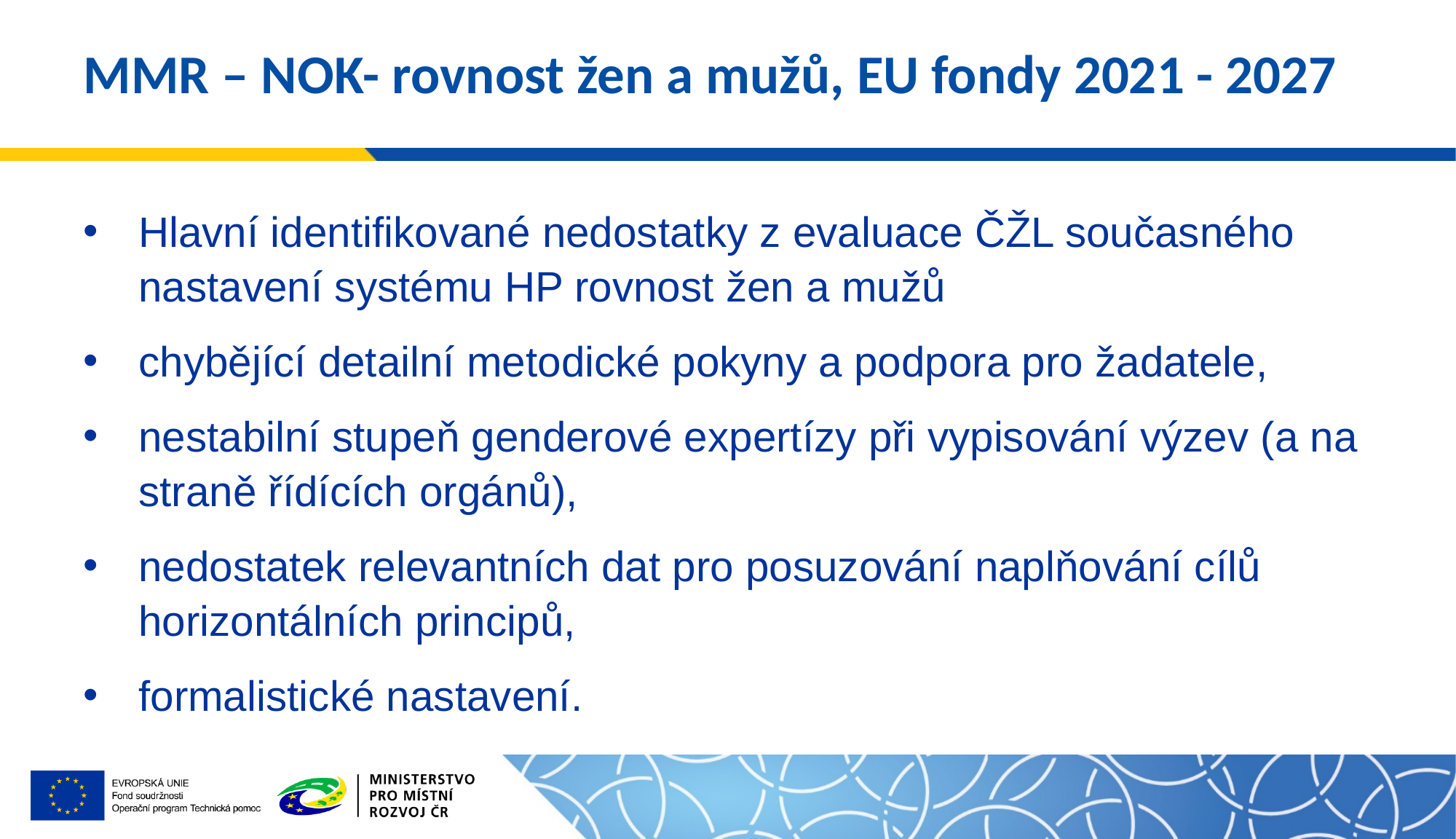

# MMR – NOK- rovnost žen a mužů, EU fondy 2021 - 2027
Hlavní identifikované nedostatky z evaluace ČŽL současného nastavení systému HP rovnost žen a mužů
chybějící detailní metodické pokyny a podpora pro žadatele,
nestabilní stupeň genderové expertízy při vypisování výzev (a na straně řídících orgánů),
nedostatek relevantních dat pro posuzování naplňování cílů horizontálních principů,
formalistické nastavení.